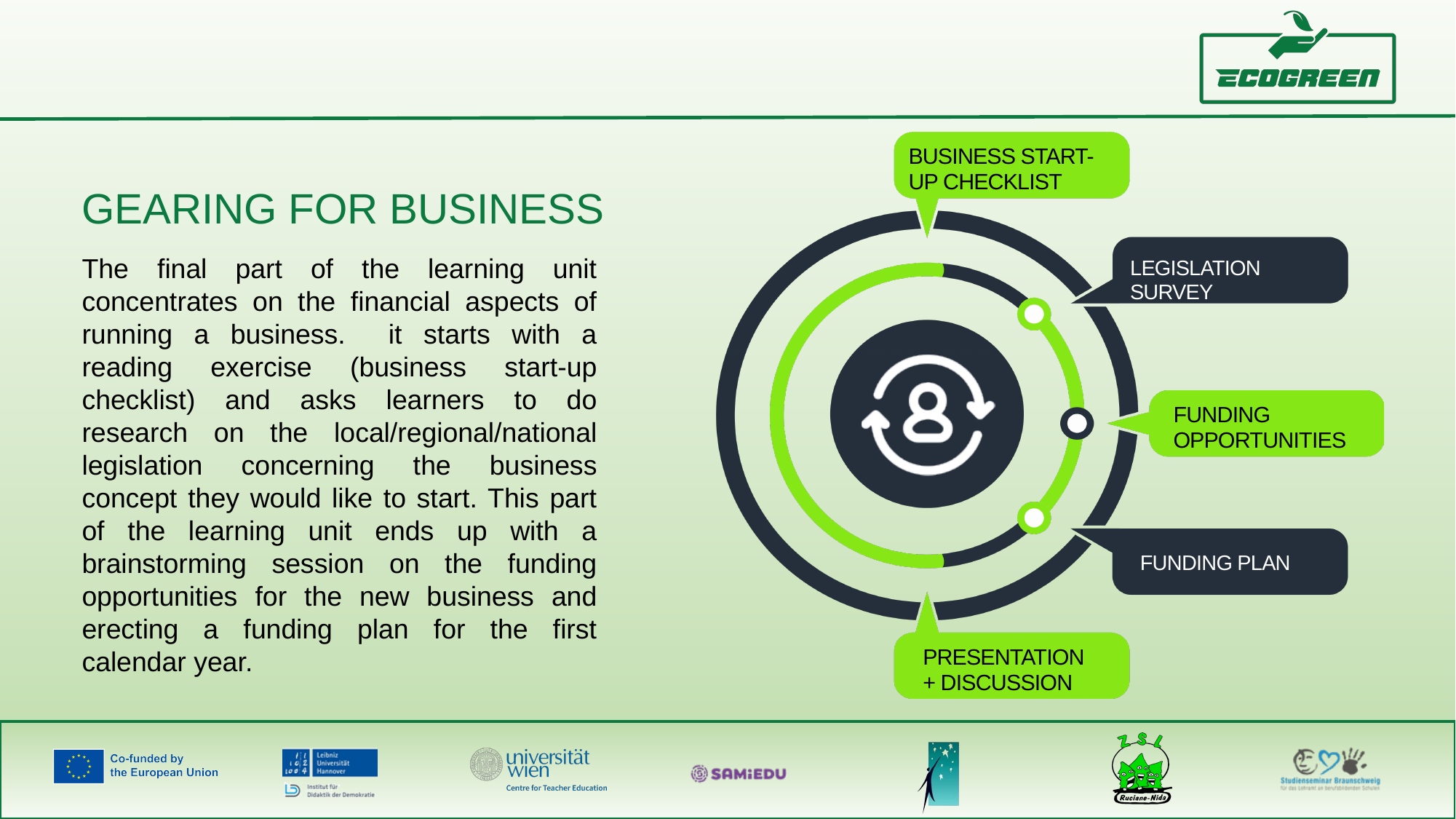

BUSINESS START-UP CHECKLIST
LEGISLATION SURVEY

FUNDING OPPORTUNITIES
FUNDING PLAN
PRESENTATION
+ DISCUSSION
GEARING FOR BUSINESS
The final part of the learning unit concentrates on the financial aspects of running a business.  it starts with a reading exercise (business start-up checklist) and asks learners to do research on the local/regional/national legislation concerning the business concept they would like to start. This part of the learning unit ends up with a brainstorming session on the funding opportunities for the new business and erecting a funding plan for the first calendar year.